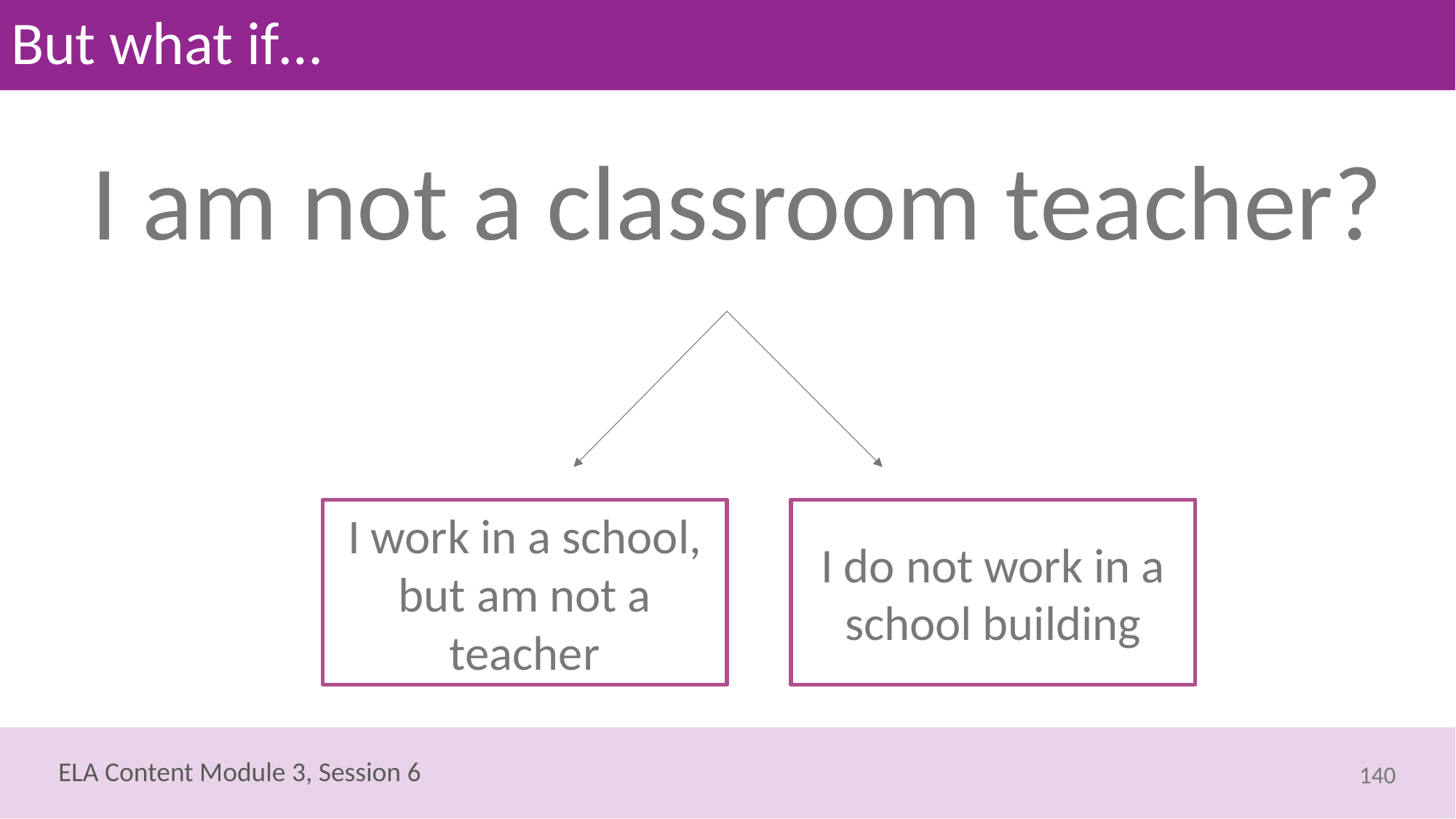

# But what if…
I am not a classroom teacher?

I work in a school, but am not a teacher

I do not work in a school building

140